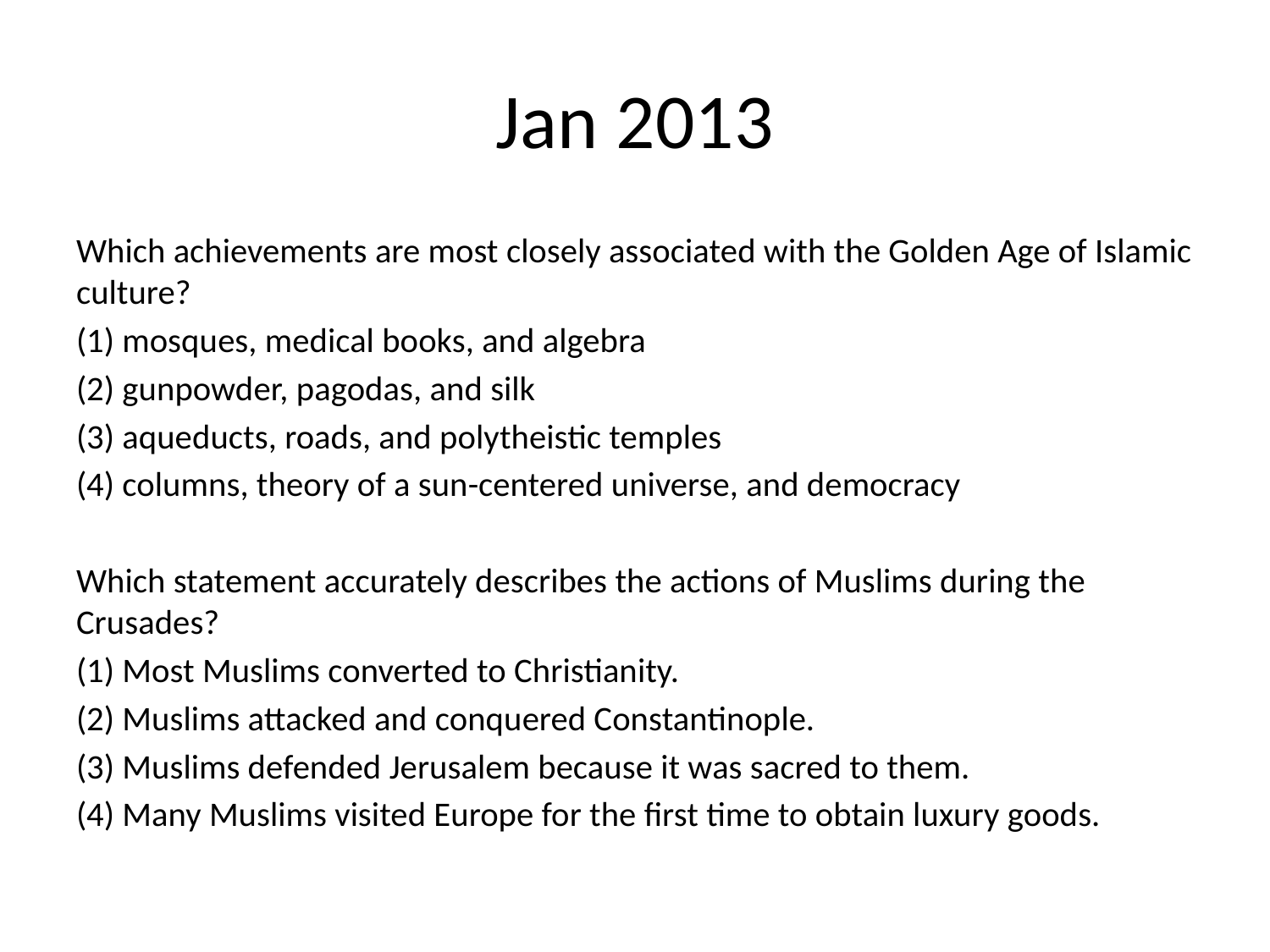

# Jan 2013
Which achievements are most closely associated with the Golden Age of Islamic culture?
(1) mosques, medical books, and algebra
(2) gunpowder, pagodas, and silk
(3) aqueducts, roads, and polytheistic temples
(4) columns, theory of a sun-centered universe, and democracy

Which statement accurately describes the actions of Muslims during the Crusades?
(1) Most Muslims converted to Christianity.
(2) Muslims attacked and conquered Constantinople.
(3) Muslims defended Jerusalem because it was sacred to them.
(4) Many Muslims visited Europe for the first time to obtain luxury goods.